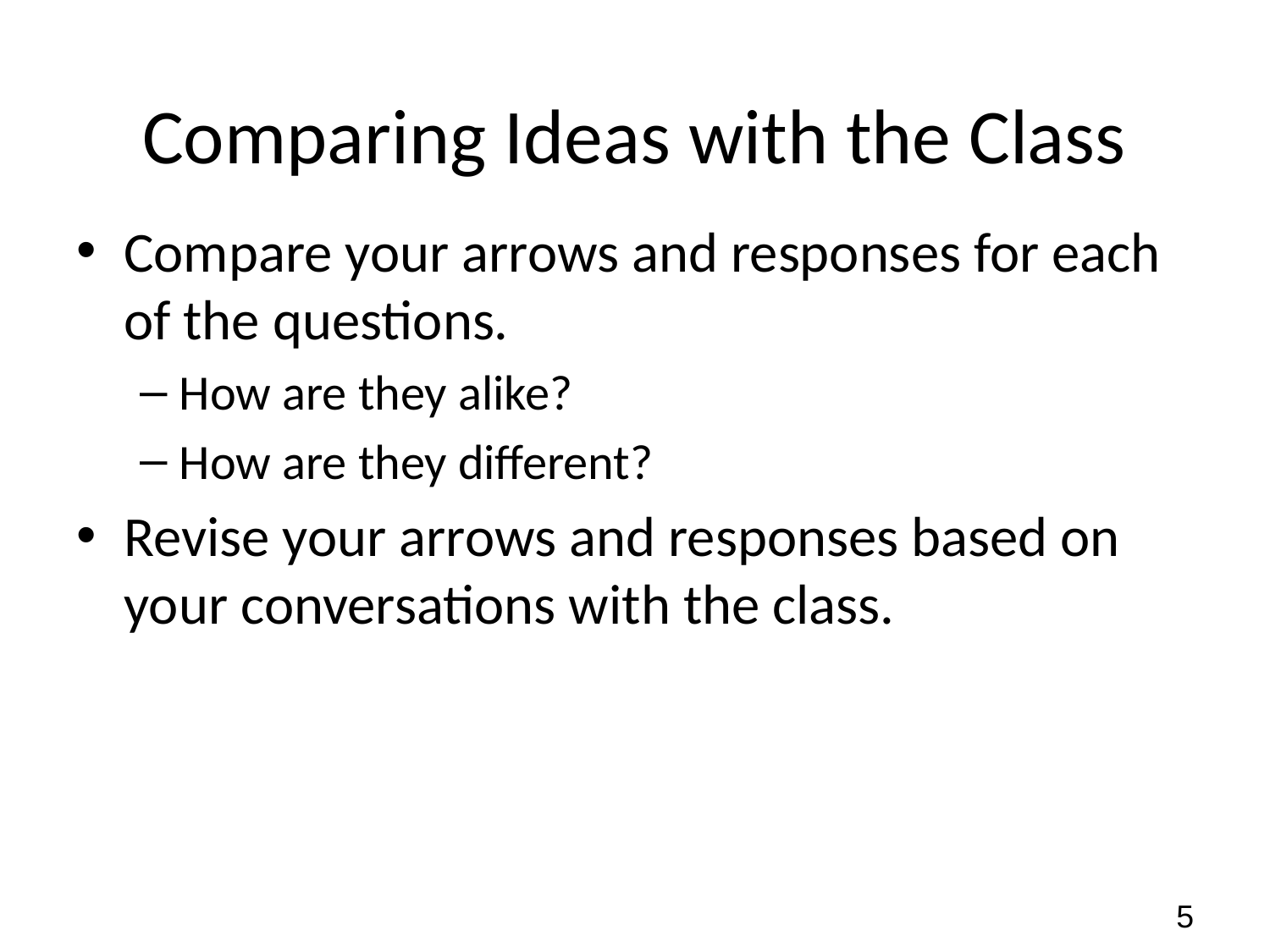

# Comparing Ideas with the Class
Compare your arrows and responses for each of the questions.
How are they alike?
How are they different?
Revise your arrows and responses based on your conversations with the class.
5